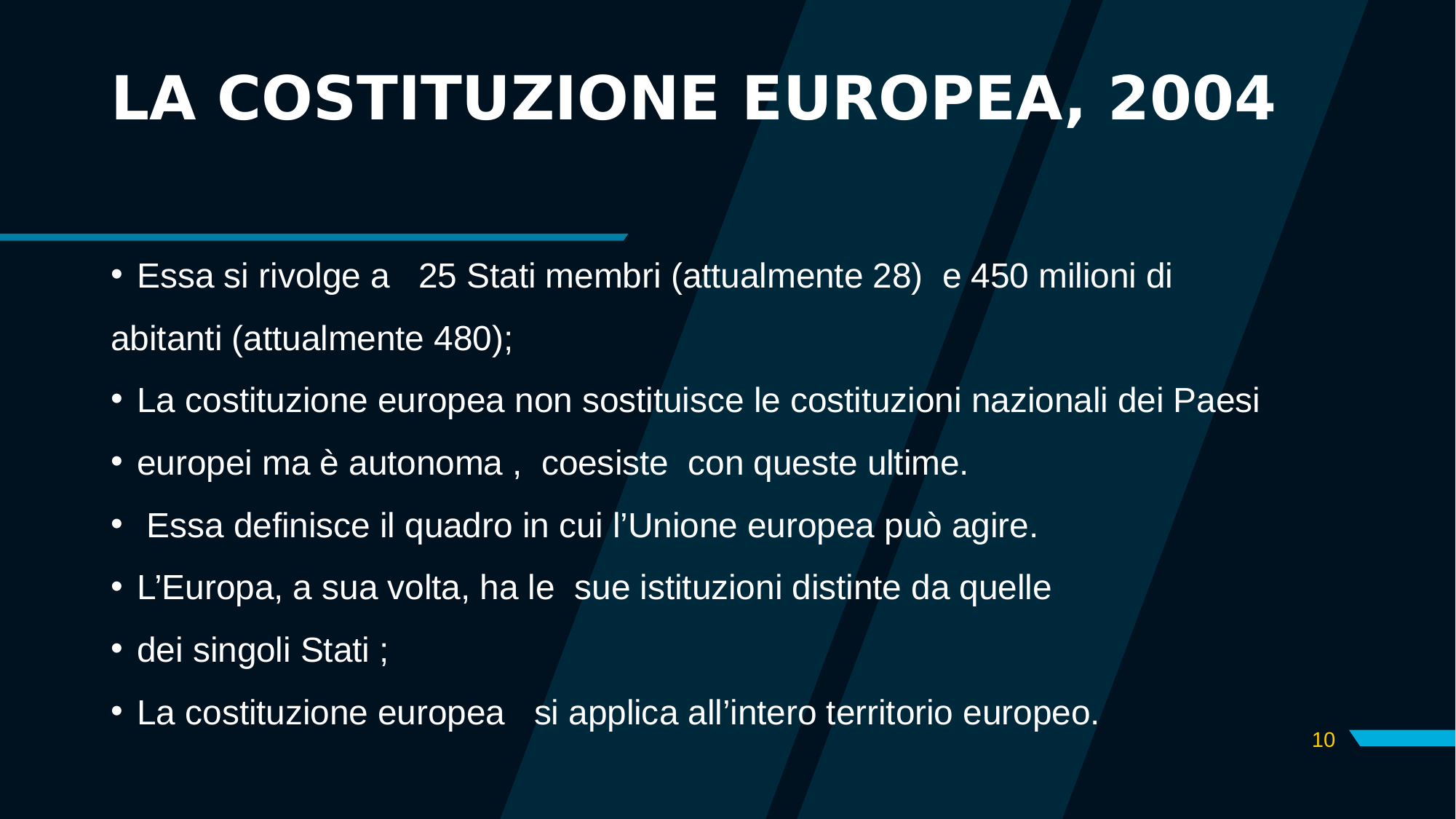

# LA COSTITUZIONE EUROPEA, 2004
Essa si rivolge a   25 Stati membri (attualmente 28)  e 450 milioni di
abitanti (attualmente 480);
La costituzione europea non sostituisce le costituzioni nazionali dei Paesi
europei ma è autonoma ,  coesiste  con queste ultime.
 Essa definisce il quadro in cui l’Unione europea può agire.
L’Europa, a sua volta, ha le  sue istituzioni distinte da quelle
dei singoli Stati ;
La costituzione europea   si applica all’intero territorio europeo.
10